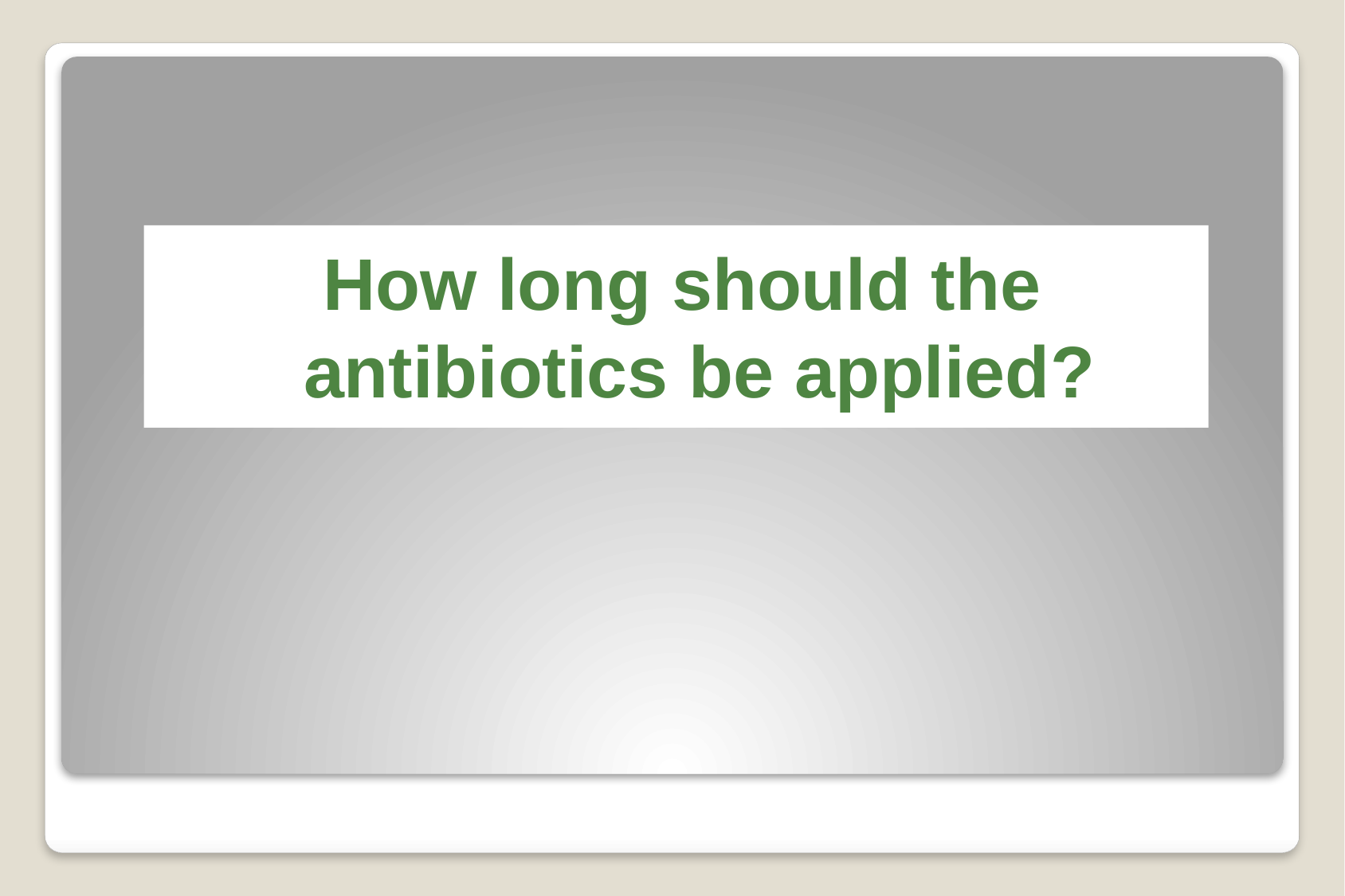

How long should the antibiotics be applied?